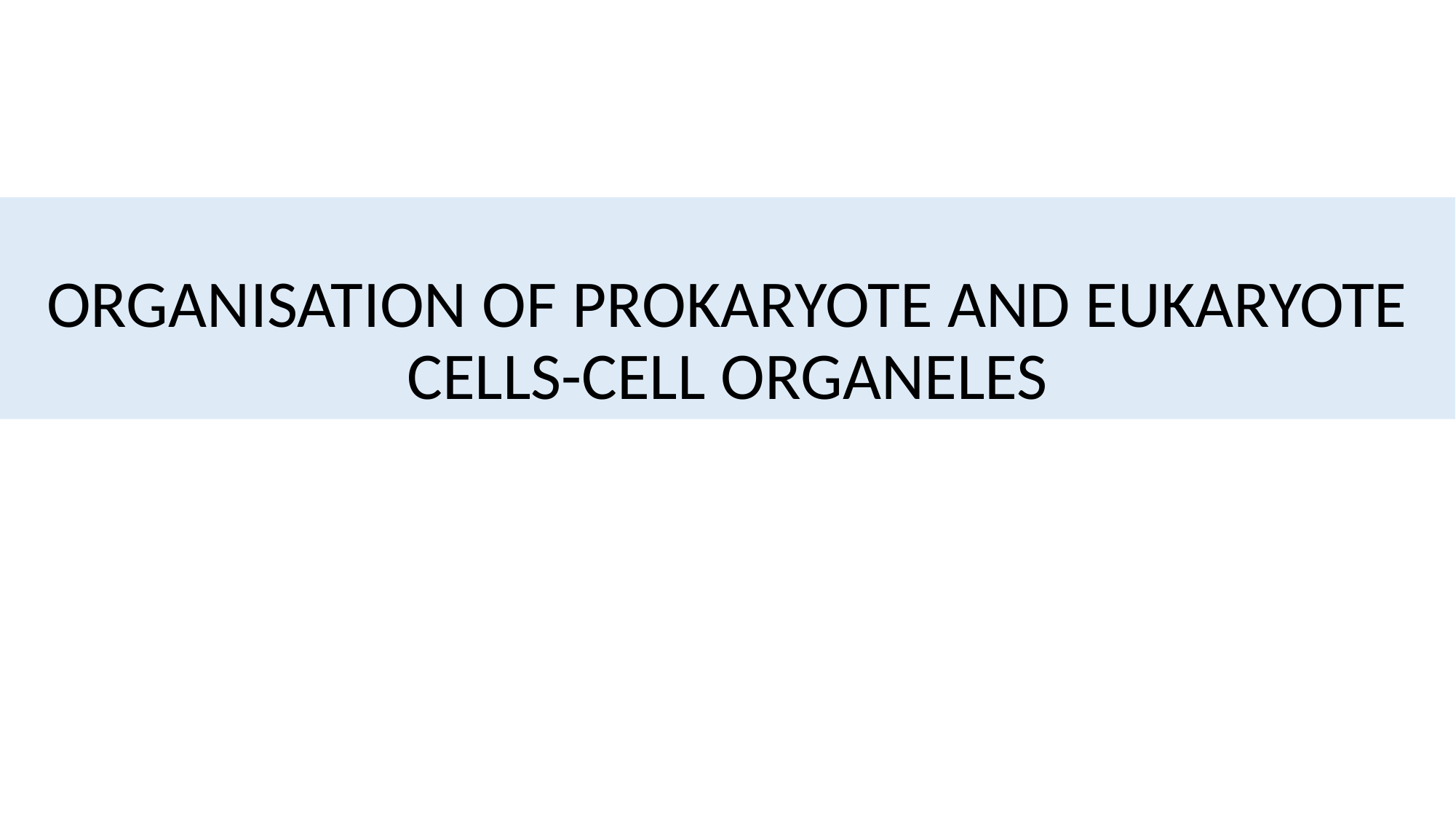

# ORGANISATION OF PROKARYOTE AND EUKARYOTE CELLS-CELL ORGANELES